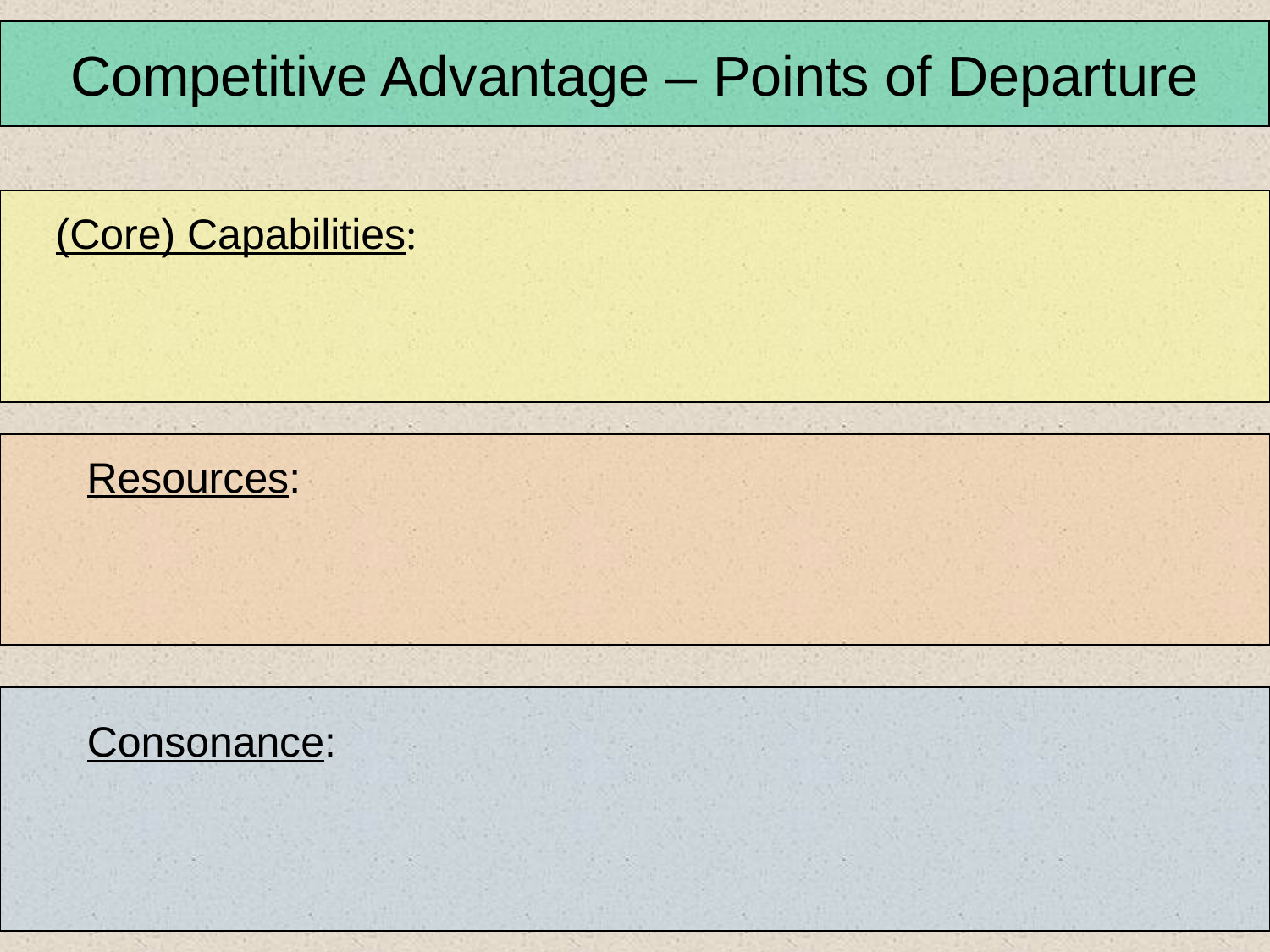

Competitive Advantage – Points of Departure

 (Core) Capabilities:

 Resources:

 Consonance: